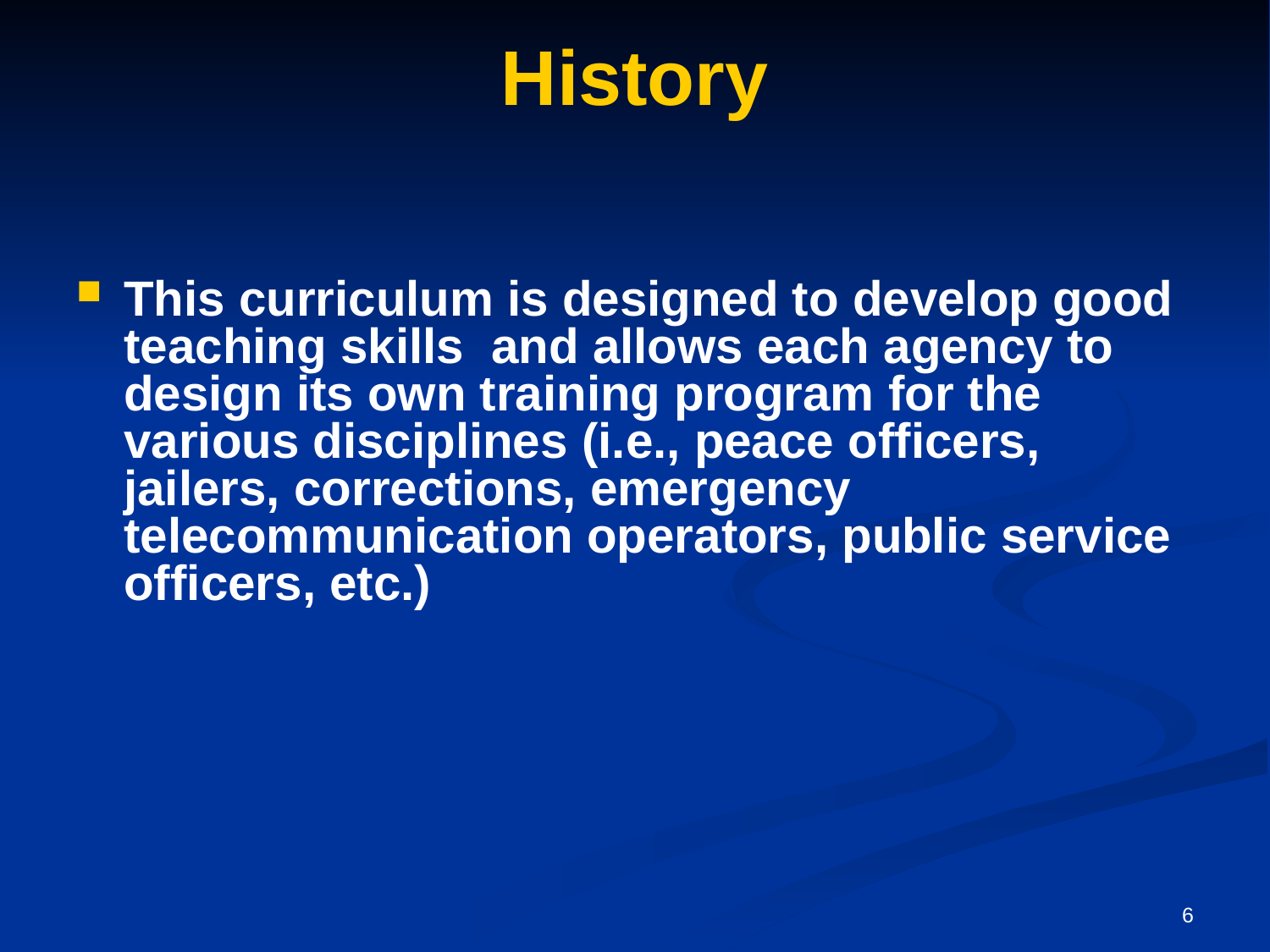

# History

This curriculum is designed to develop good teaching skills  and allows each agency to design its own training program for the various disciplines (i.e., peace officers, jailers, corrections, emergency telecommunication operators, public service officers, etc.)

6